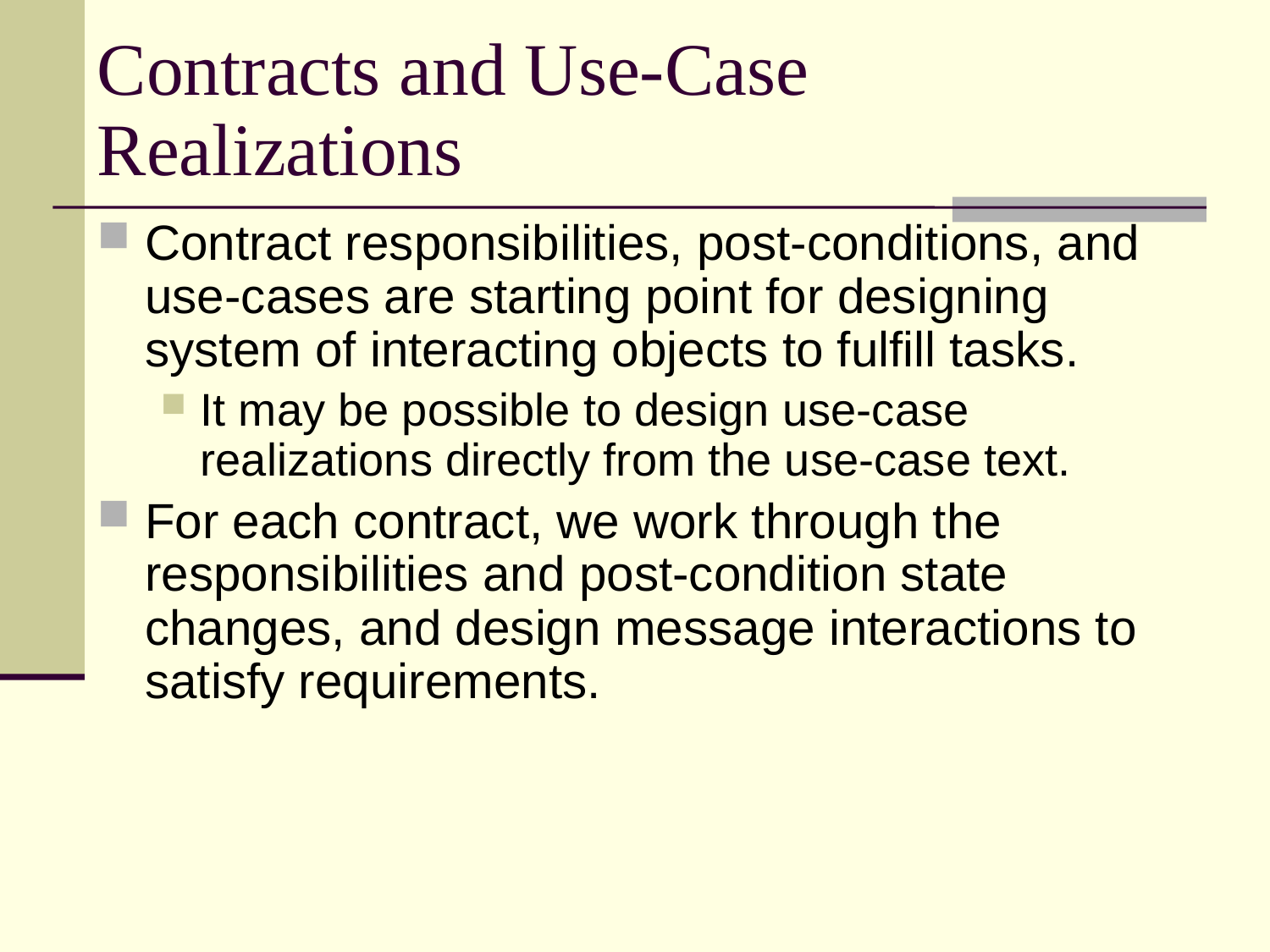

# Contracts and Use-Case Realizations
Contract responsibilities, post-conditions, and use-cases are starting point for designing system of interacting objects to fulfill tasks.
It may be possible to design use-case realizations directly from the use-case text.
For each contract, we work through the responsibilities and post-condition state changes, and design message interactions to satisfy requirements.